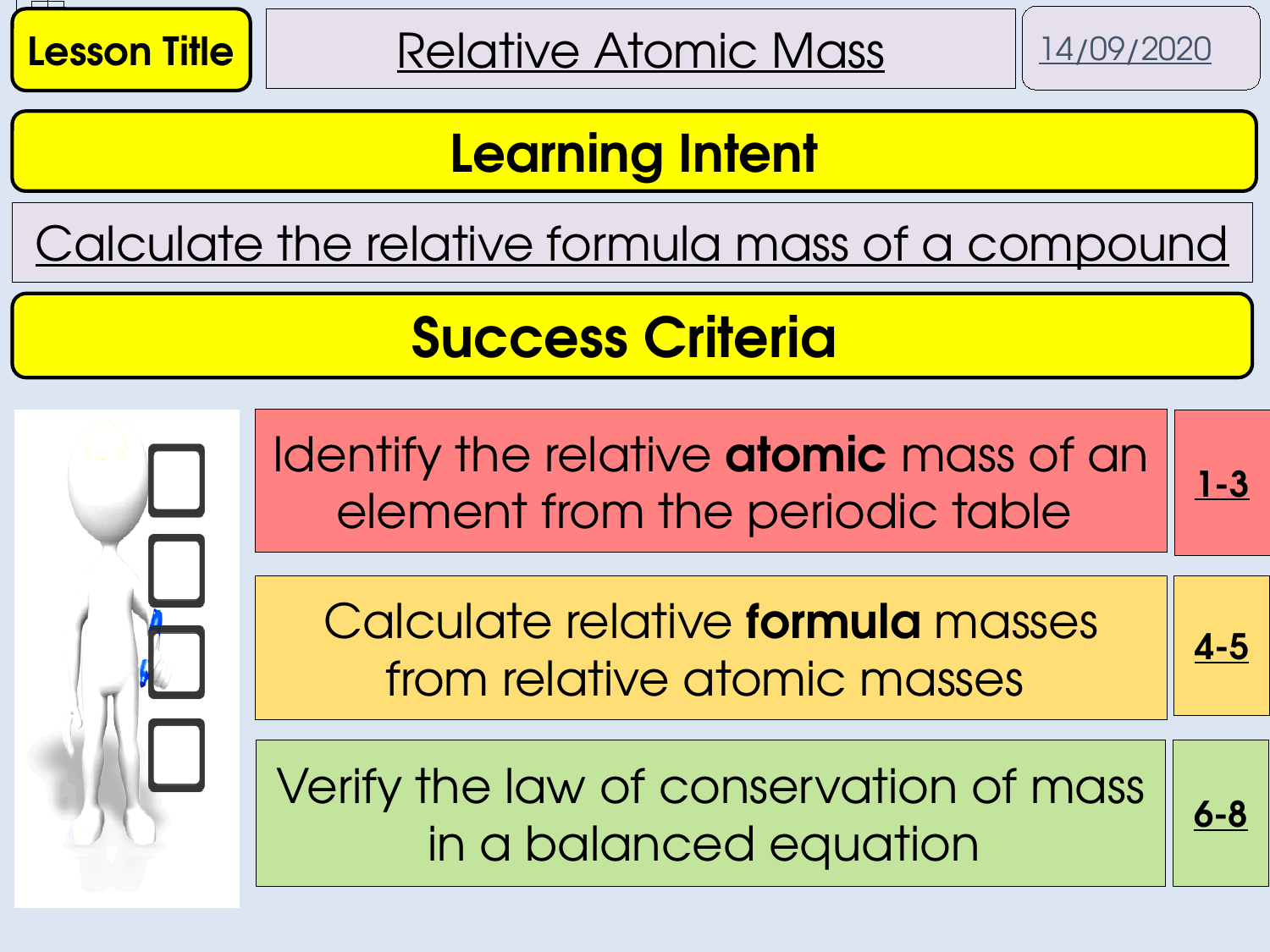

14/09/2020
Relative Atomic Mass
Calculate the relative formula mass of a compound
Identify the relative atomic mass of an element from the periodic table
1-3
Calculate relative formula masses from relative atomic masses
4-5
Verify the law of conservation of mass in a balanced equation
6-8